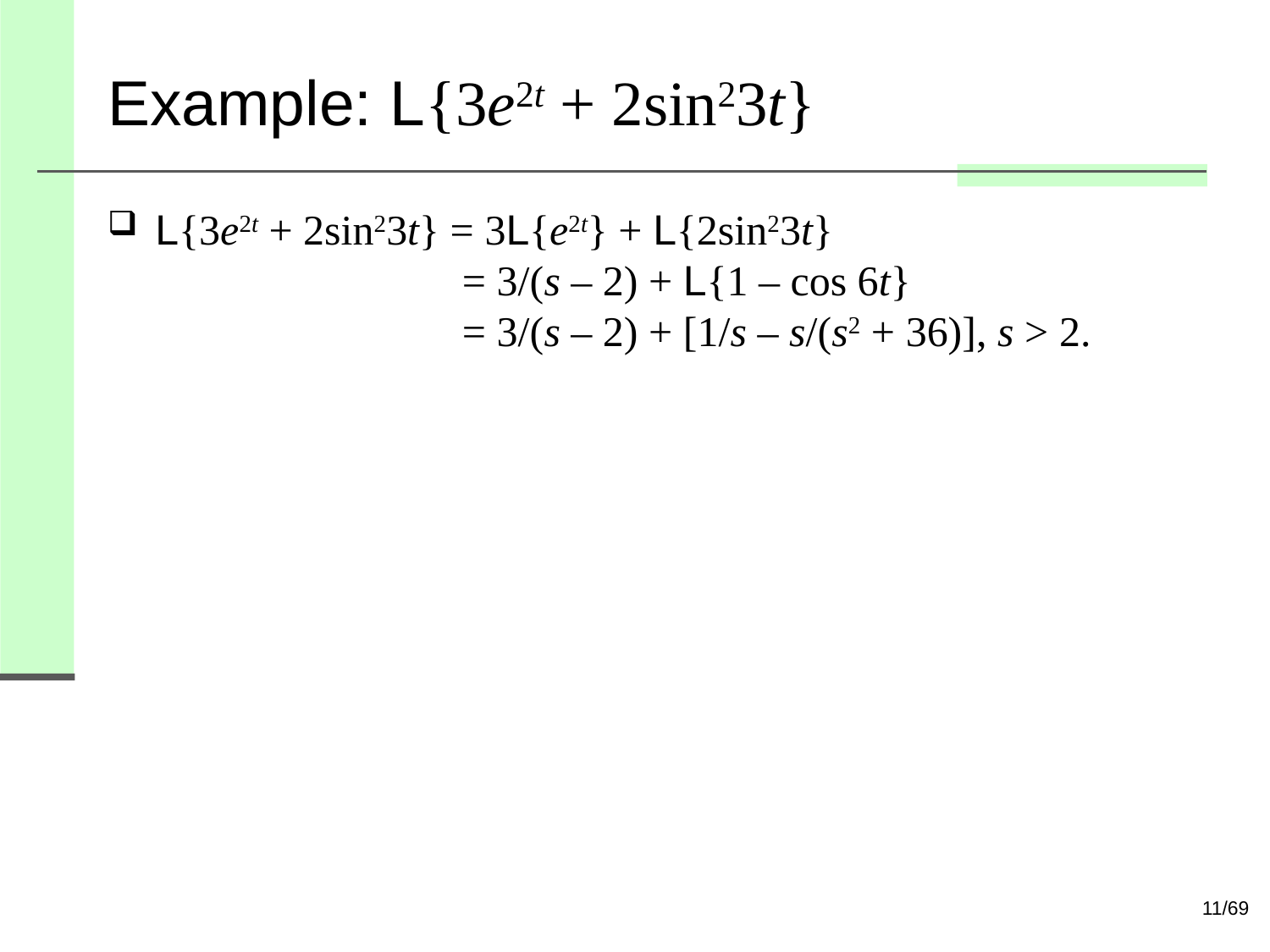

# Example: L{3e2t + 2sin23t}
L{3e2t + 2sin23t} = 3L{e2t} + L{2sin23t}
                             = 3/(s – 2) + L{1 – cos 6t}
                             = 3/(s – 2) + [1/s – s/(s2 + 36)], s > 2.
11